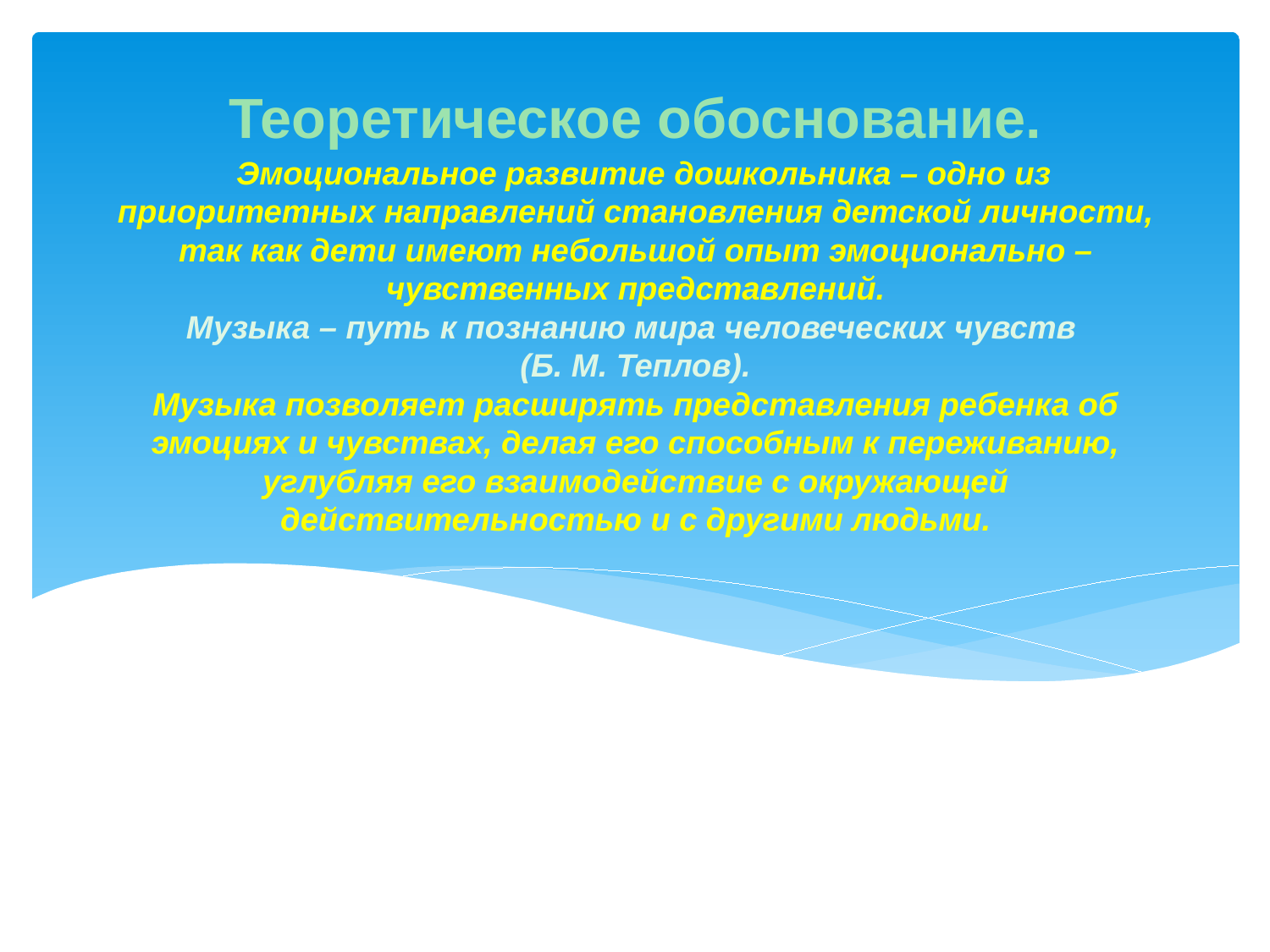

Теоретическое обоснование.
# Эмоциональное развитие дошкольника – одно из приоритетных направлений становления детской личности, так как дети имеют небольшой опыт эмоционально – чувственных представлений. Музыка – путь к познанию мира человеческих чувств (Б. М. Теплов). Музыка позволяет расширять представления ребенка об эмоциях и чувствах, делая его способным к переживанию, углубляя его взаимодействие с окружающей действительностью и с другими людьми.